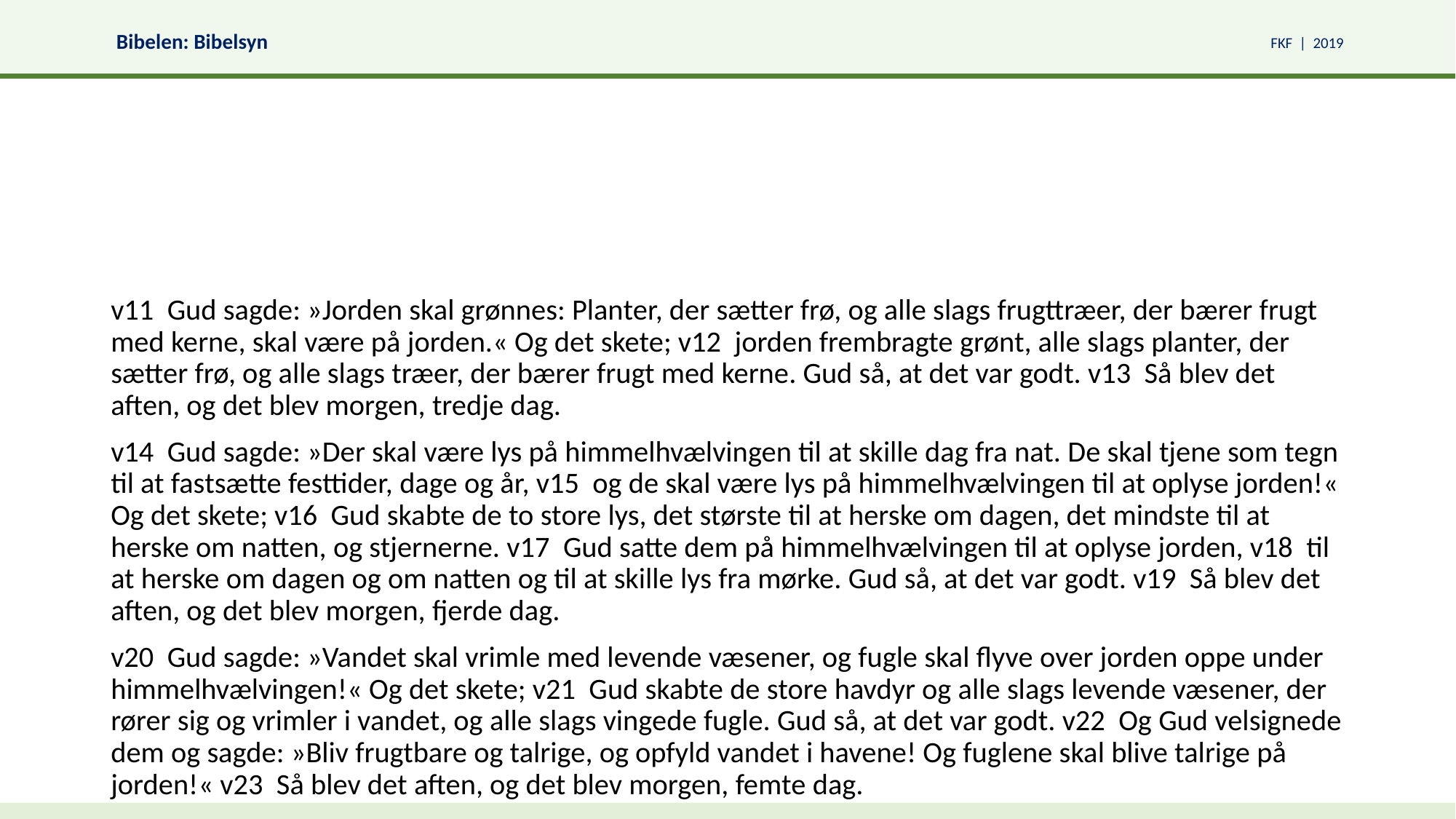

v11  Gud sagde: »Jorden skal grønnes: Planter, der sætter frø, og alle slags frugttræer, der bærer frugt med kerne, skal være på jorden.« Og det skete; v12  jorden frembragte grønt, alle slags planter, der sætter frø, og alle slags træer, der bærer frugt med kerne. Gud så, at det var godt. v13  Så blev det aften, og det blev morgen, tredje dag.
v14  Gud sagde: »Der skal være lys på himmelhvælvingen til at skille dag fra nat. De skal tjene som tegn til at fastsætte festtider, dage og år, v15  og de skal være lys på himmelhvælvingen til at oplyse jorden!« Og det skete; v16  Gud skabte de to store lys, det største til at herske om dagen, det mindste til at herske om natten, og stjernerne. v17  Gud satte dem på himmelhvælvingen til at oplyse jorden, v18  til at herske om dagen og om natten og til at skille lys fra mørke. Gud så, at det var godt. v19  Så blev det aften, og det blev morgen, fjerde dag.
v20  Gud sagde: »Vandet skal vrimle med levende væsener, og fugle skal flyve over jorden oppe under himmelhvælvingen!« Og det skete; v21  Gud skabte de store havdyr og alle slags levende væsener, der rører sig og vrimler i vandet, og alle slags vingede fugle. Gud så, at det var godt. v22  Og Gud velsignede dem og sagde: »Bliv frugtbare og talrige, og opfyld vandet i havene! Og fuglene skal blive talrige på jorden!« v23  Så blev det aften, og det blev morgen, femte dag.